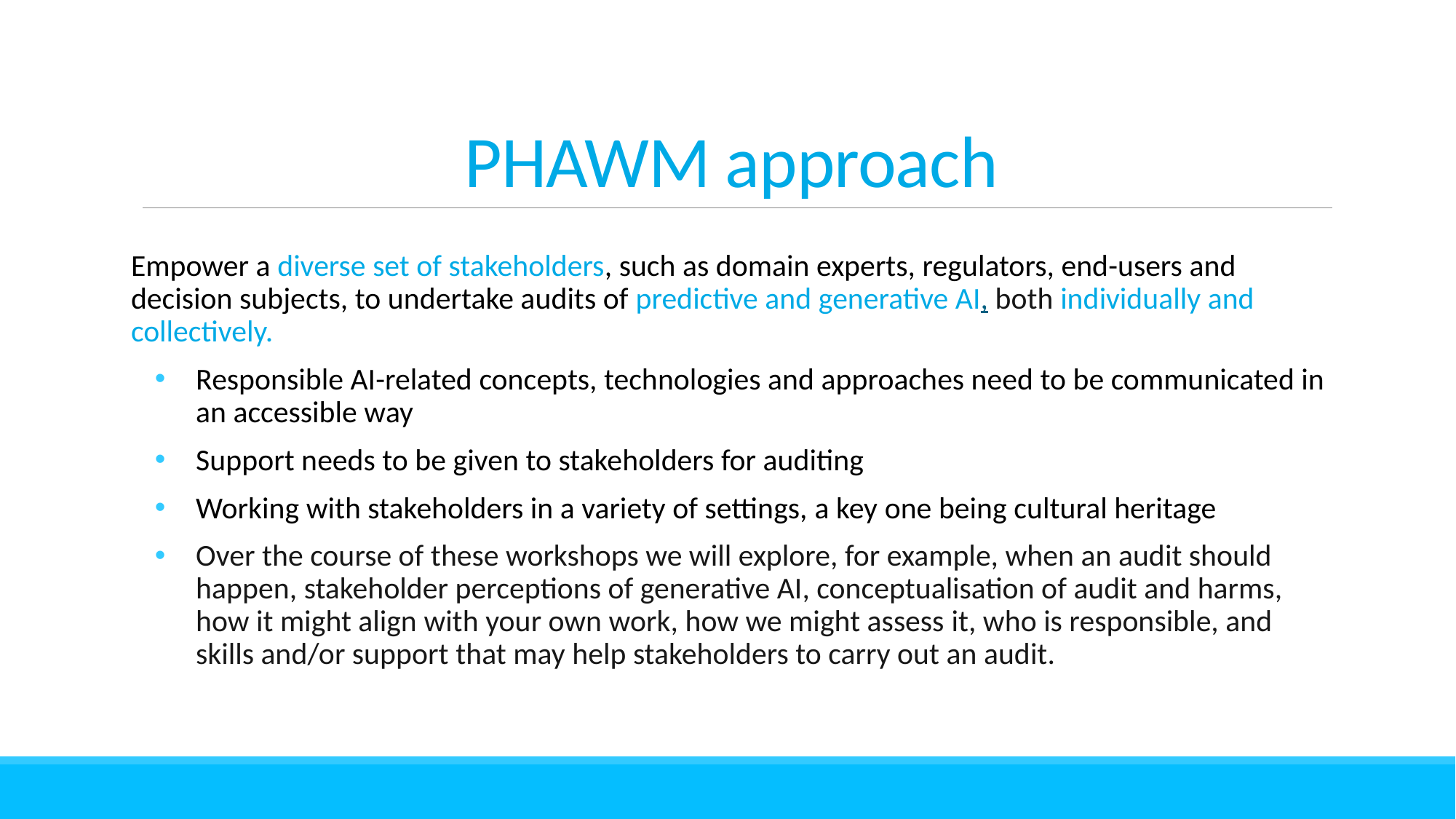

# PHAWM approach
Empower a diverse set of stakeholders, such as domain experts, regulators, end-users and decision subjects, to undertake audits of predictive and generative AI, both individually and collectively.
Responsible AI-related concepts, technologies and approaches need to be communicated in an accessible way
Support needs to be given to stakeholders for auditing
Working with stakeholders in a variety of settings, a key one being cultural heritage
Over the course of these workshops we will explore, for example, when an audit should happen, stakeholder perceptions of generative AI, conceptualisation of audit and harms, how it might align with your own work, how we might assess it, who is responsible, and skills and/or support that may help stakeholders to carry out an audit.